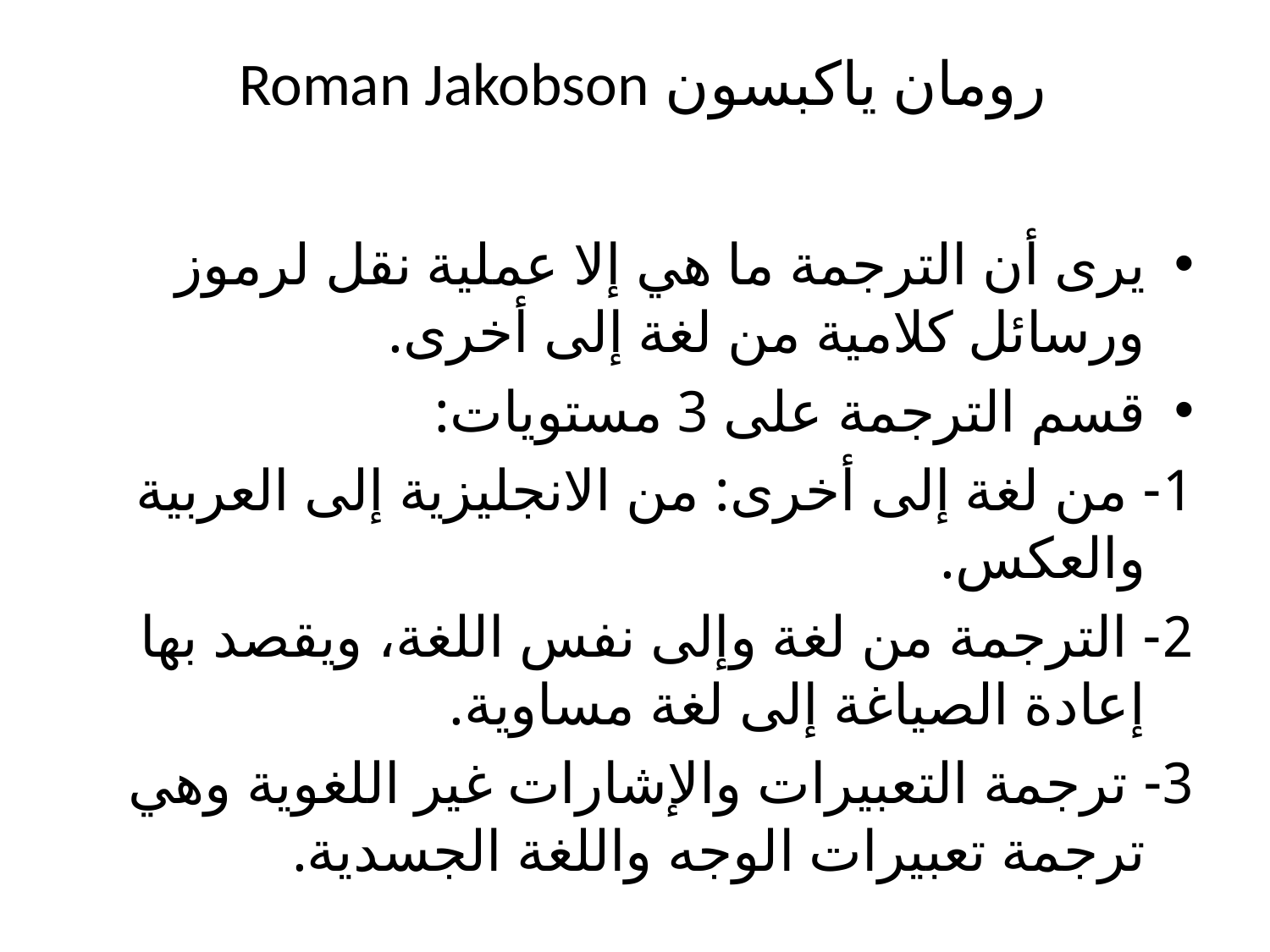

# رومان ياكبسون Roman Jakobson
يرى أن الترجمة ما هي إلا عملية نقل لرموز ورسائل كلامية من لغة إلى أخرى.
قسم الترجمة على 3 مستويات:
1- من لغة إلى أخرى: من الانجليزية إلى العربية والعكس.
2- الترجمة من لغة وإلى نفس اللغة، ويقصد بها إعادة الصياغة إلى لغة مساوية.
3- ترجمة التعبيرات والإشارات غير اللغوية وهي ترجمة تعبيرات الوجه واللغة الجسدية.